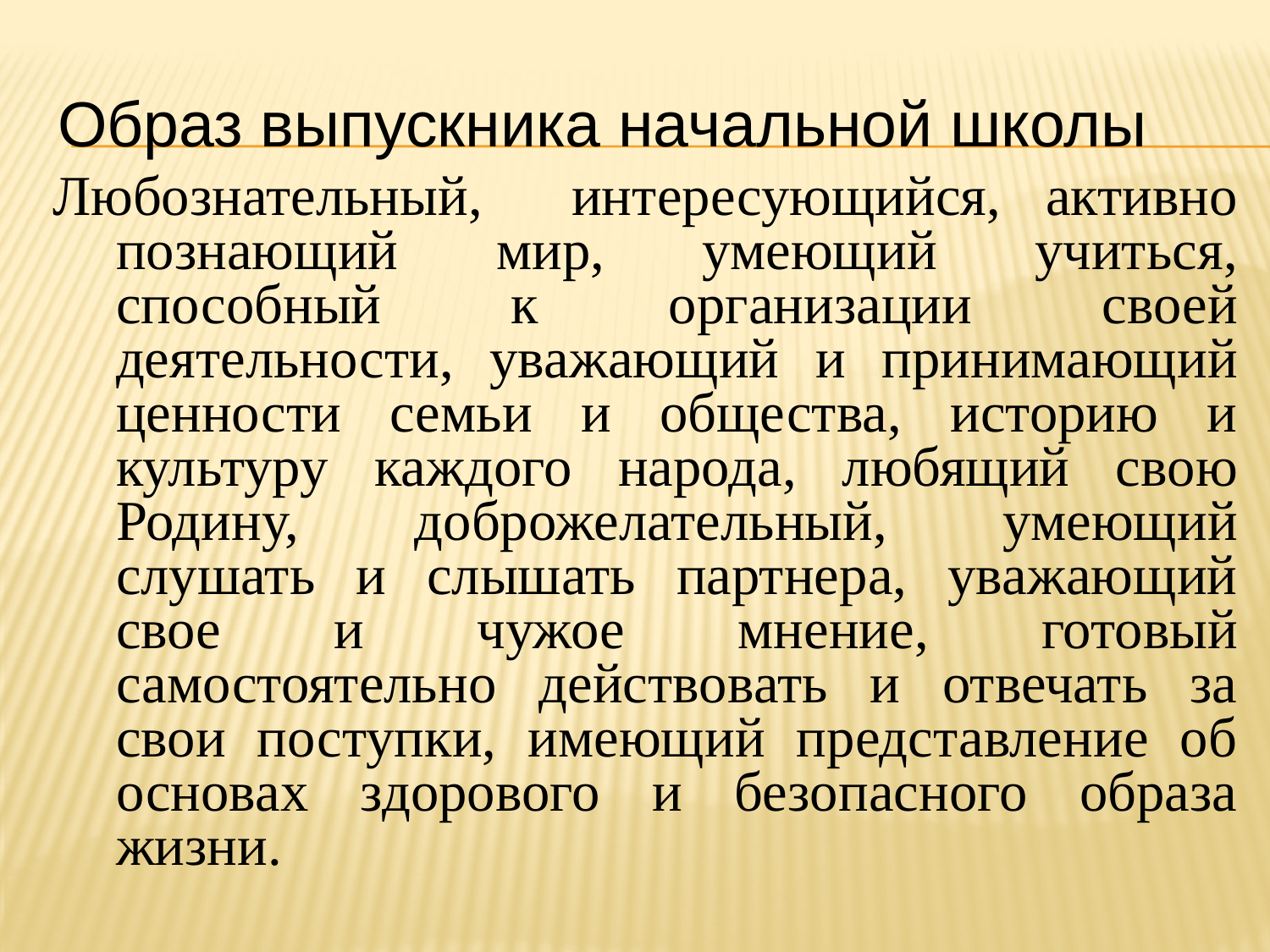

Образ выпускника начальной школы
#
Любознательный,  интересующийся, активно познающий мир, умеющий учиться, способный к организации своей деятельности, уважающий и принимающий ценности семьи и общества, историю и культуру каждого народа, любящий свою Родину, доброжелательный, умеющий слушать и слышать партнера, уважающий свое и чужое мнение, готовый самостоятельно действовать и отвечать за свои поступки, имеющий представление об основах здорового и безопасного образа жизни.